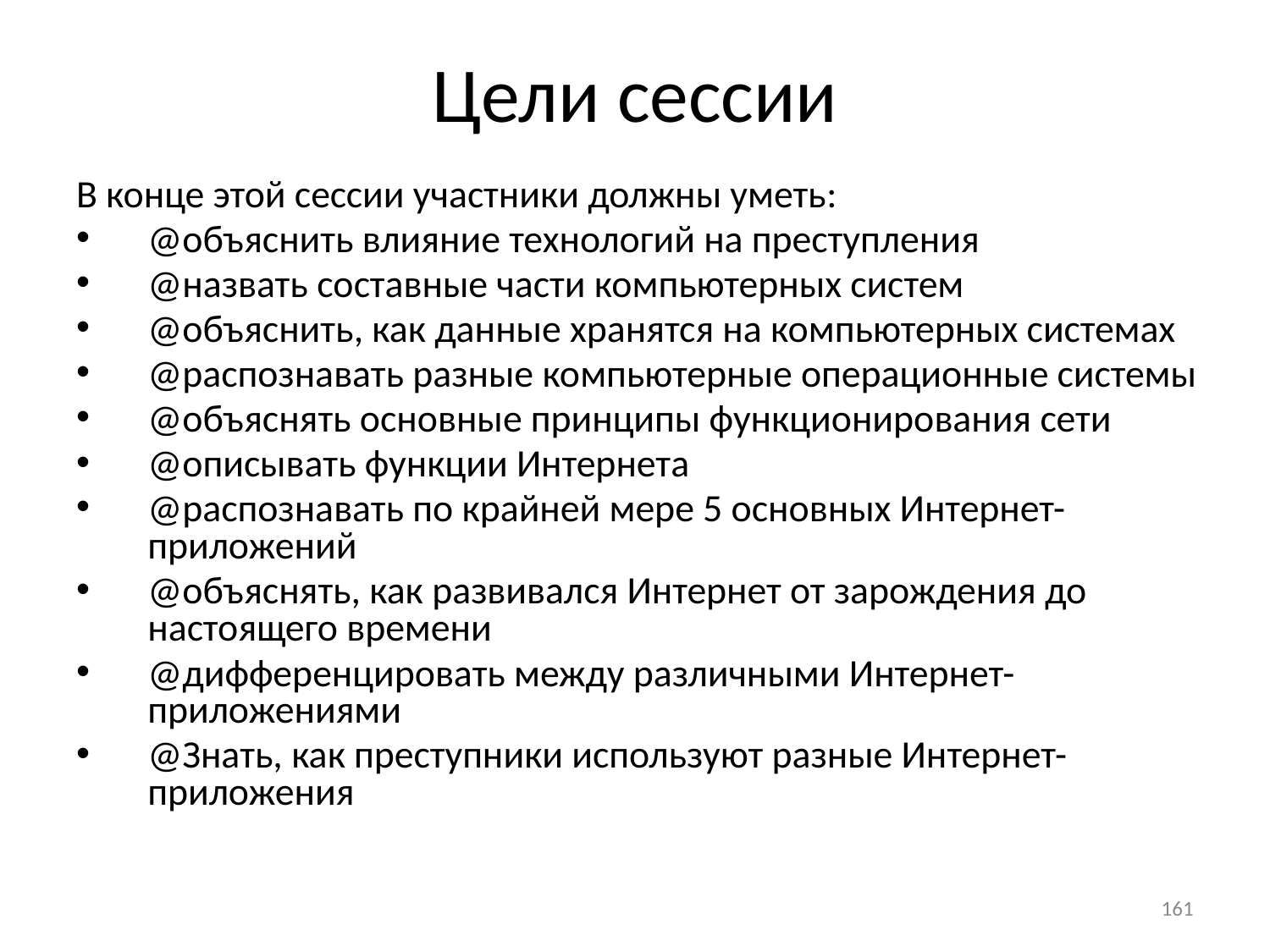

# Цели сессии
В конце этой сессии участники должны уметь:
@объяснить влияние технологий на преступления
@назвать составные части компьютерных систем
@объяснить, как данные хранятся на компьютерных системах
@распознавать разные компьютерные операционные системы
@объяснять основные принципы функционирования сети
@описывать функции Интернета
@распознавать по крайней мере 5 основных Интернет-приложений
@объяснять, как развивался Интернет от зарождения до настоящего времени
@дифференцировать между различными Интернет-приложениями
@Знать, как преступники используют разные Интернет-приложения

161